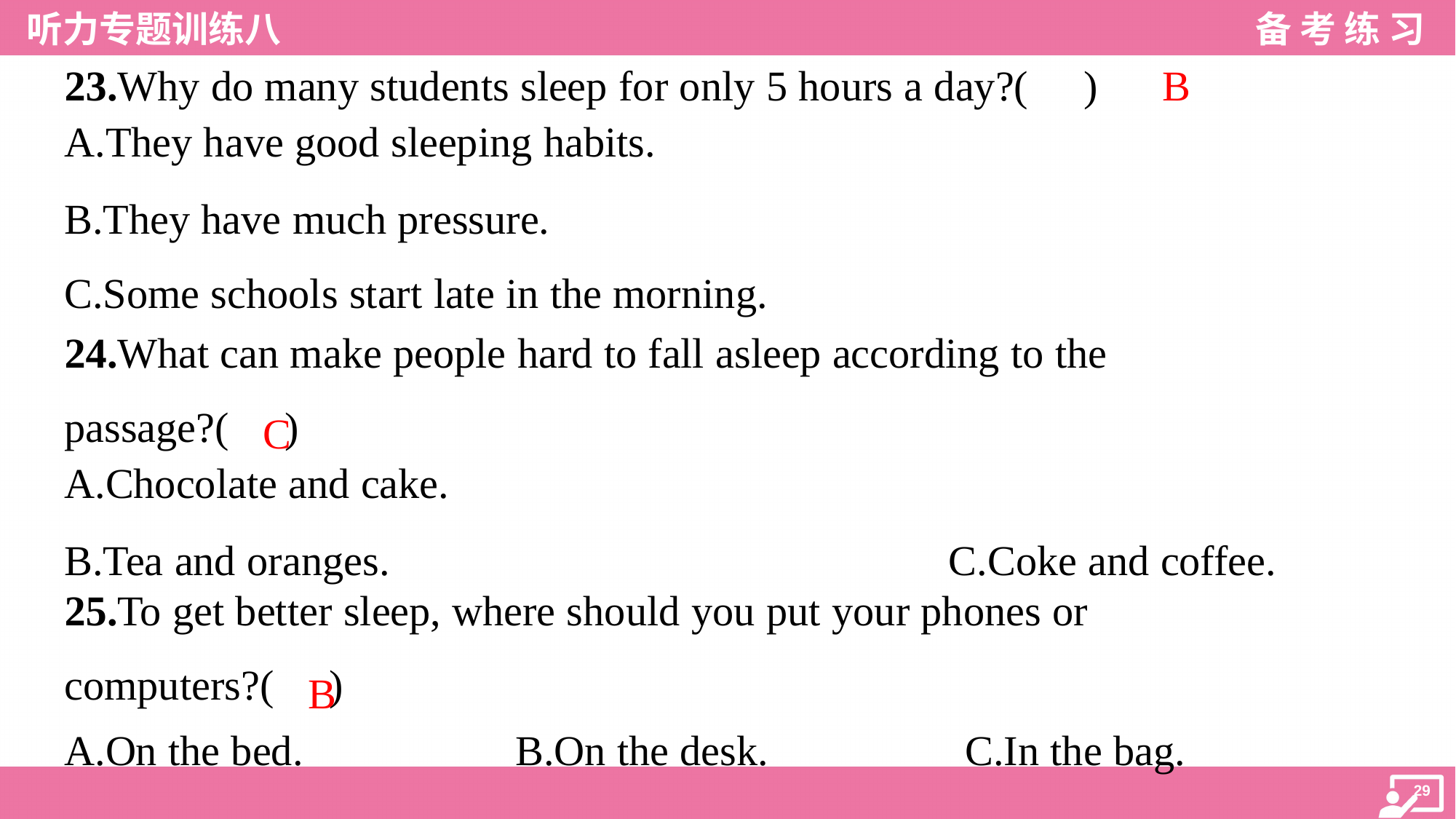

B
23.Why do many students sleep for only 5 hours a day?(     )
A.They have good sleeping habits.
B.They have much pressure.
C.Some schools start late in the morning.
24.What can make people hard to fall asleep according to the
passage?(     )
C
A.Chocolate and cake.
B.Tea and oranges.                                                          C.Coke and coffee.
25.To get better sleep, where should you put your phones or
computers?(     )
B
A.On the bed.	B.On the desk.	C.In the bag.